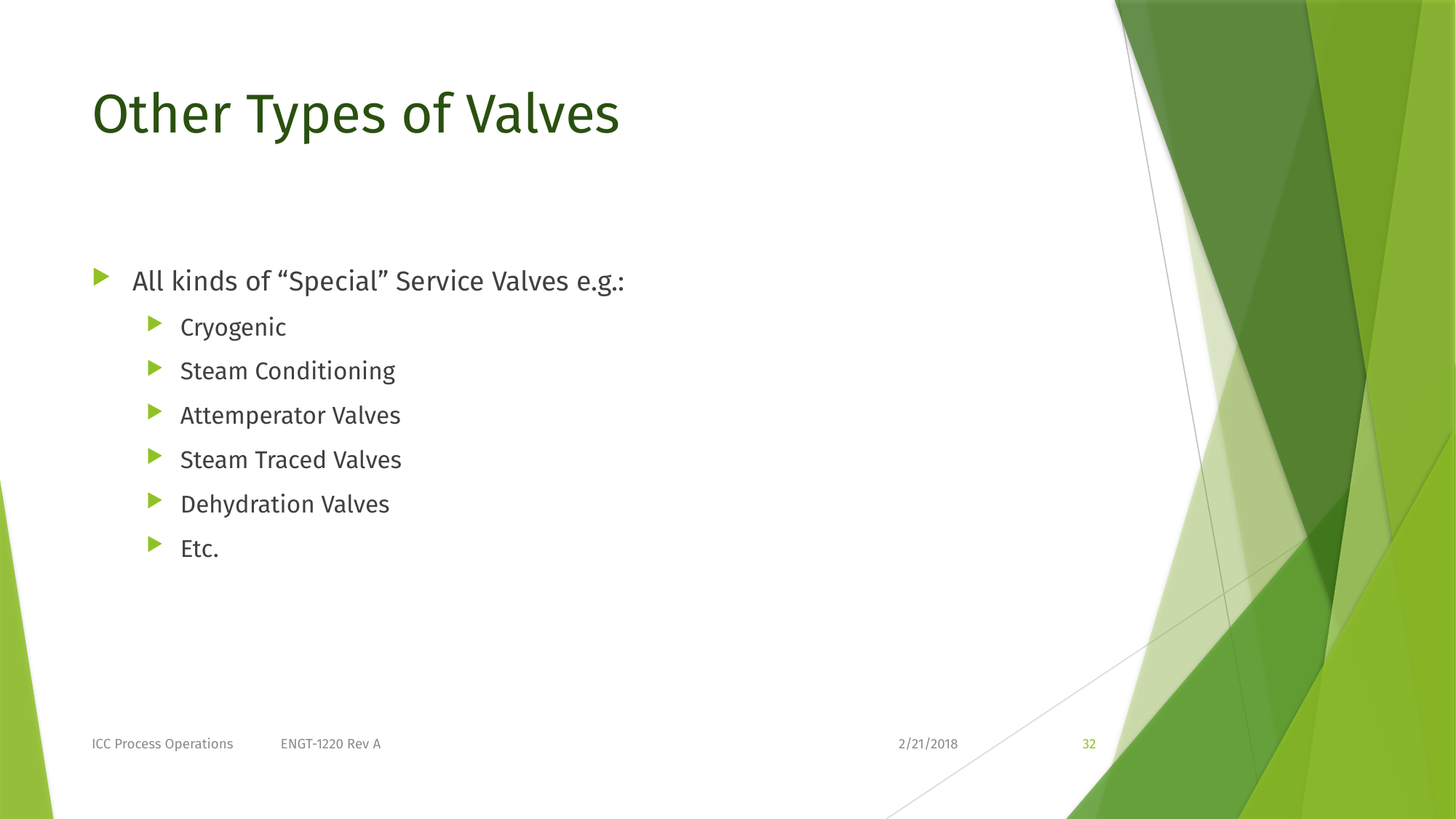

# Other Types of Valves
All kinds of “Special” Service Valves e.g.:
Cryogenic
Steam Conditioning
Attemperator Valves
Steam Traced Valves
Dehydration Valves
Etc.

ICC Process Operations             ENGT-1220 Rev A
2/21/2018
32